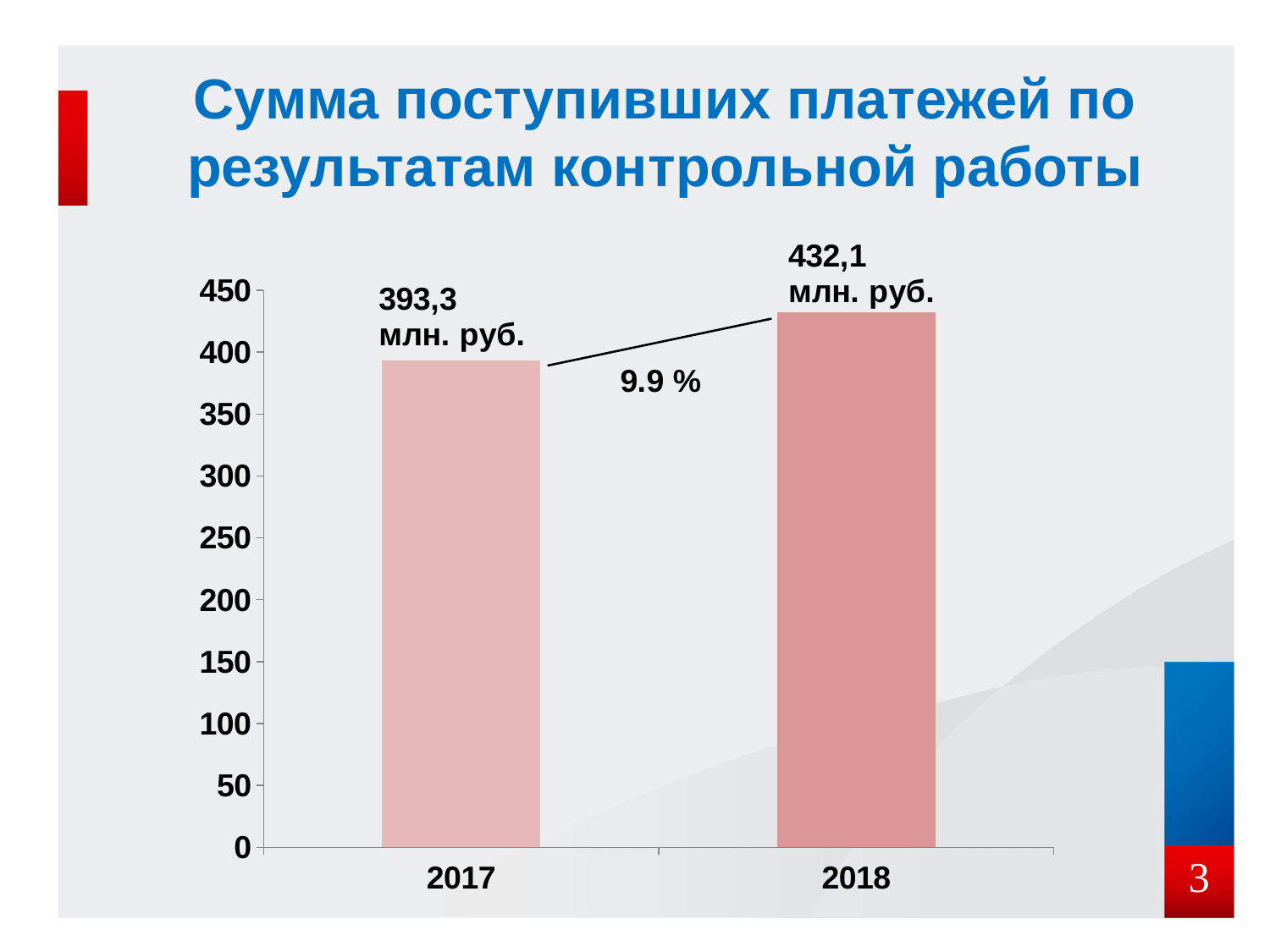

Сумма поступивших платежей по результатам контрольной работы

### Chart

| Category | поступления |
|---|---|
| 2017 | 393.3 |
| 2018 | 432.1 |
3